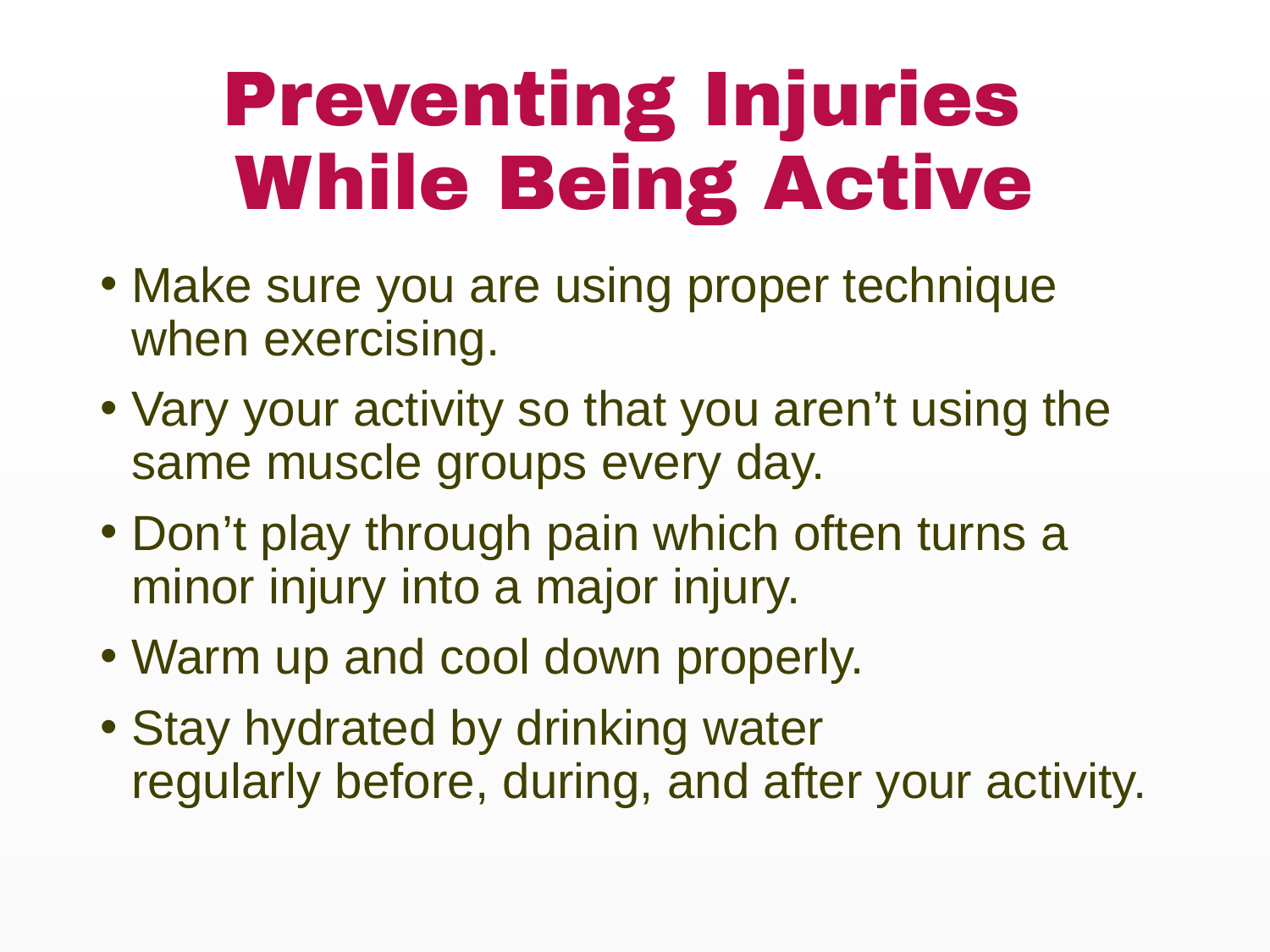

# Preventing Injuries While Being Active
Make sure you are using proper technique when exercising.
Vary your activity so that you aren’t using the same muscle groups every day.
Don’t play through pain which often turns a minor injury into a major injury.
Warm up and cool down properly.
Stay hydrated by drinking water regularly before, during, and after your activity.